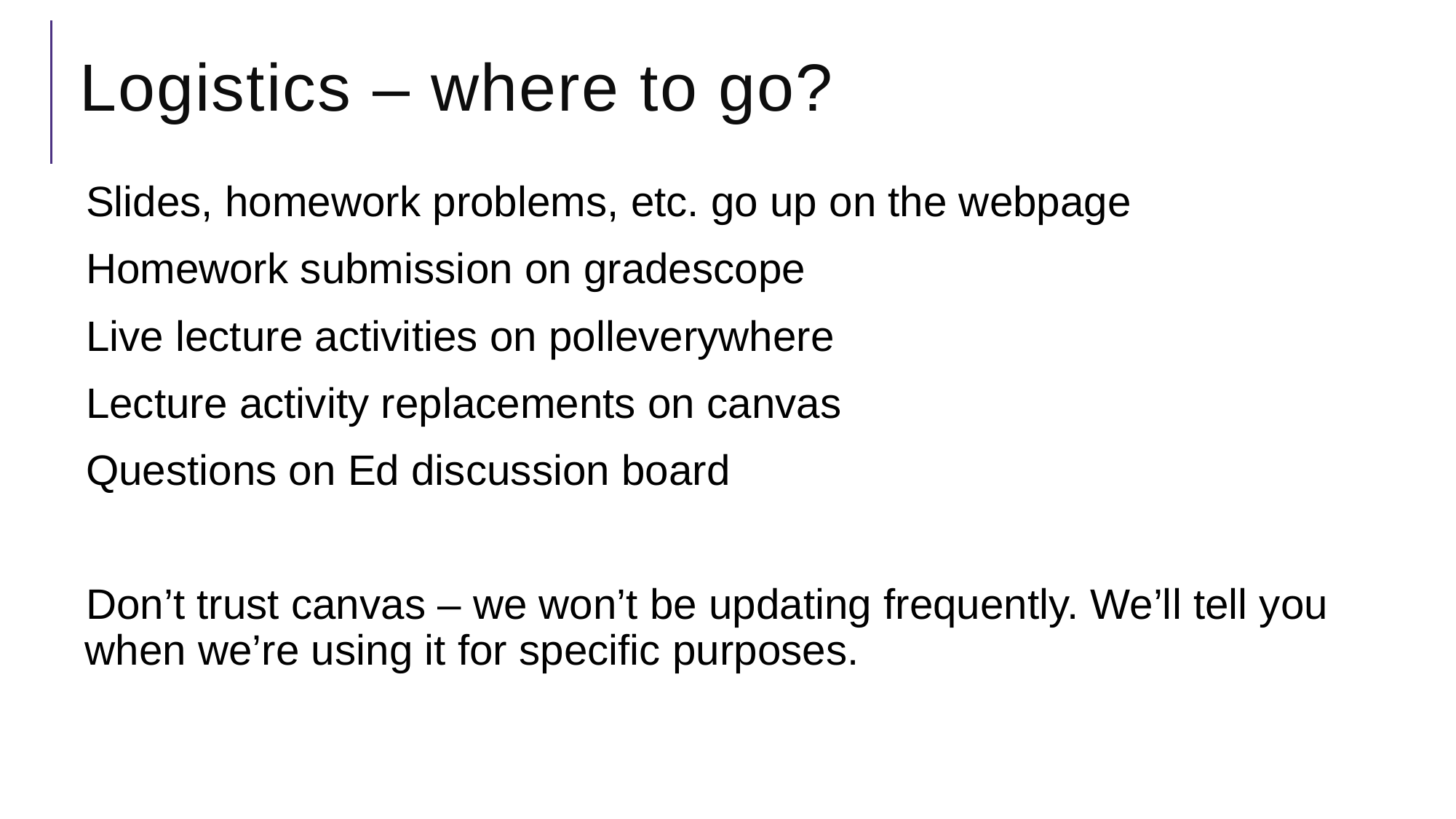

# Logistics – where to go?
Slides, homework problems, etc. go up on the webpage
Homework submission on gradescope
Live lecture activities on polleverywhere
Lecture activity replacements on canvas
Questions on Ed discussion board

Don’t trust canvas – we won’t be updating frequently. We’ll tell you when we’re using it for specific purposes.